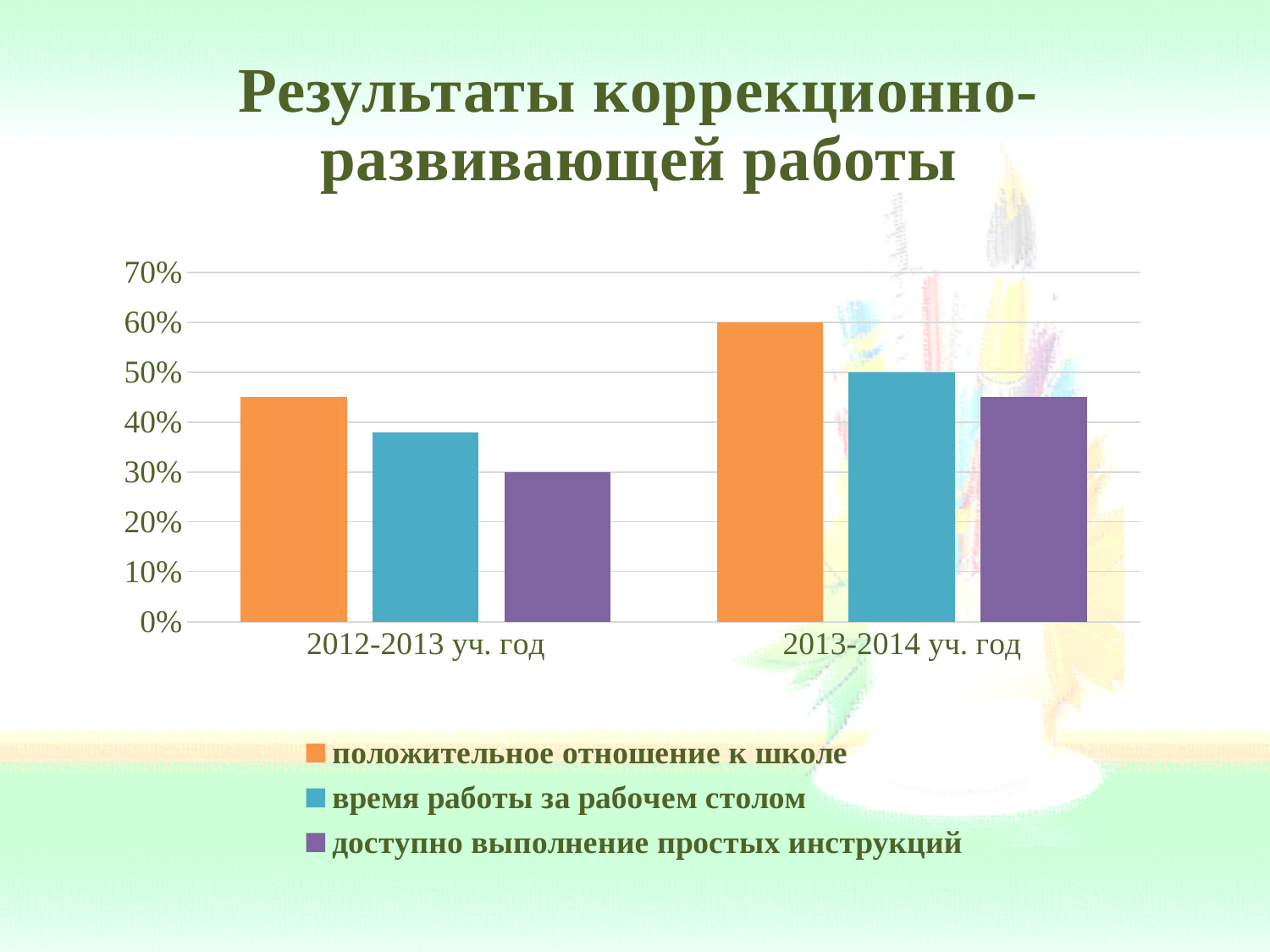

# Результаты коррекционно-развивающей работы

### Chart

| Category | положительное отношение к школе | время работы за рабочем столом | доступно выполнение простых инструкций |
|---|---|---|---|
| 2012-2013 уч. год | 0.45 | 0.3800000000000002 | 0.3000000000000002 |
| 2013-2014 уч. год | 0.6000000000000004 | 0.5 | 0.45 |